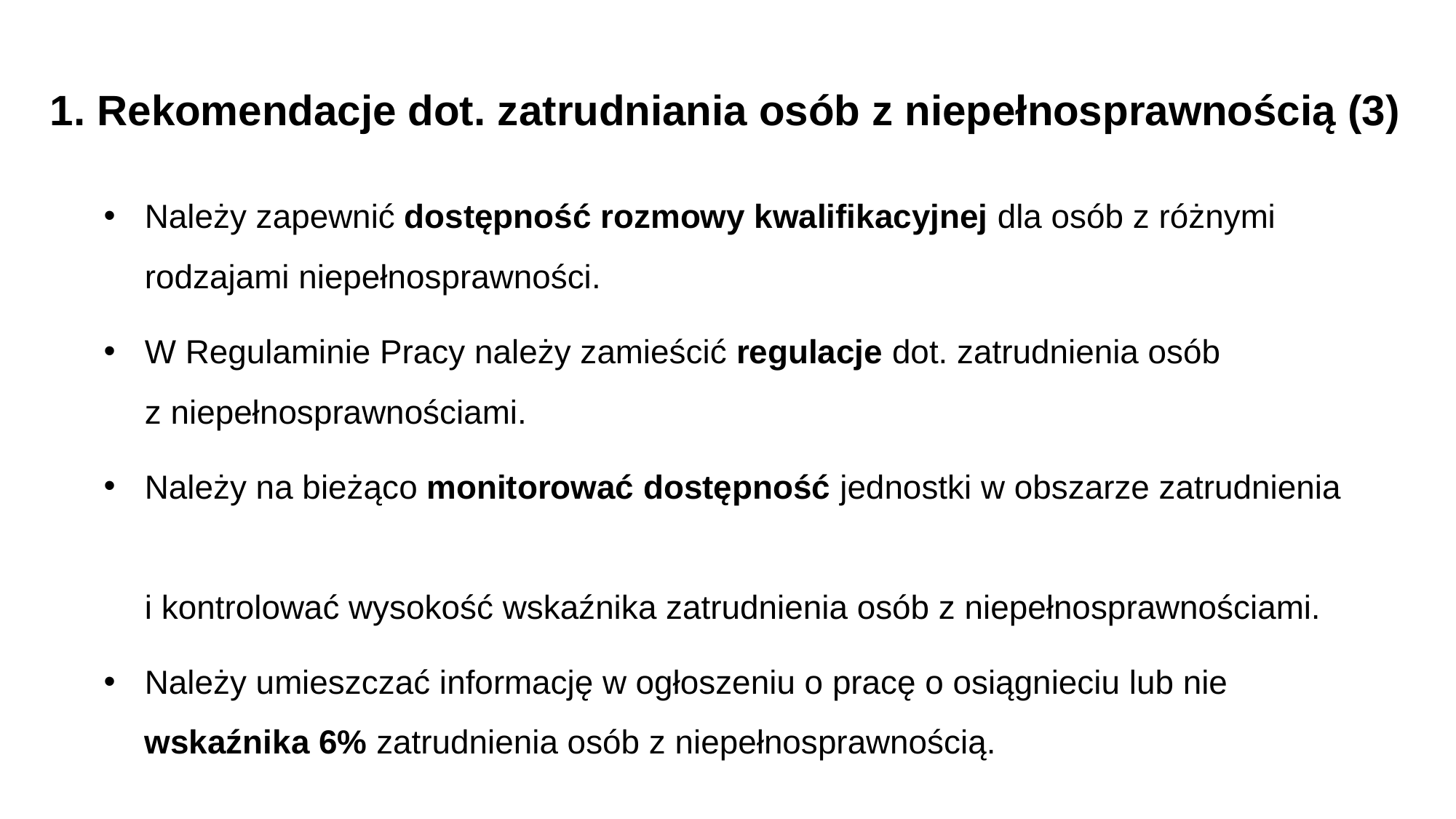

1. Rekomendacje dot. zatrudniania osób z niepełnosprawnością (3)
Należy zapewnić dostępność rozmowy kwalifikacyjnej dla osób z różnymi rodzajami niepełnosprawności.
W Regulaminie Pracy należy zamieścić regulacje dot. zatrudnienia osób
z niepełnosprawnościami.
Należy na bieżąco monitorować dostępność jednostki w obszarze zatrudnienia
i kontrolować wysokość wskaźnika zatrudnienia osób z niepełnosprawnościami.
Należy umieszczać informację w ogłoszeniu o pracę o osiągnieciu lub nie wskaźnika 6% zatrudnienia osób z niepełnosprawnością.